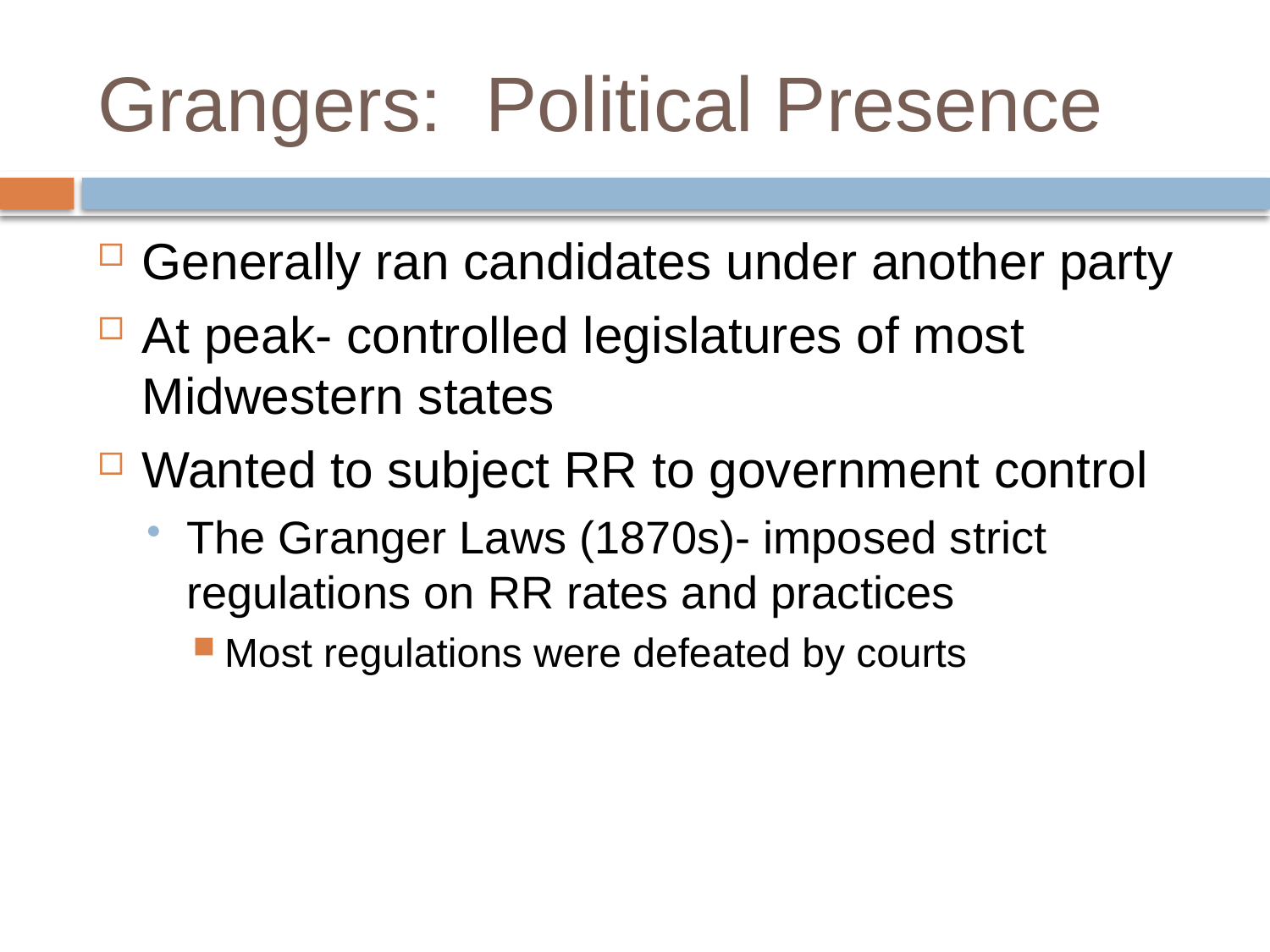

# Grangers:  Political Presence
Generally ran candidates under another party
At peak- controlled legislatures of most Midwestern states
Wanted to subject RR to government control
The Granger Laws (1870s)- imposed strict regulations on RR rates and practices
Most regulations were defeated by courts